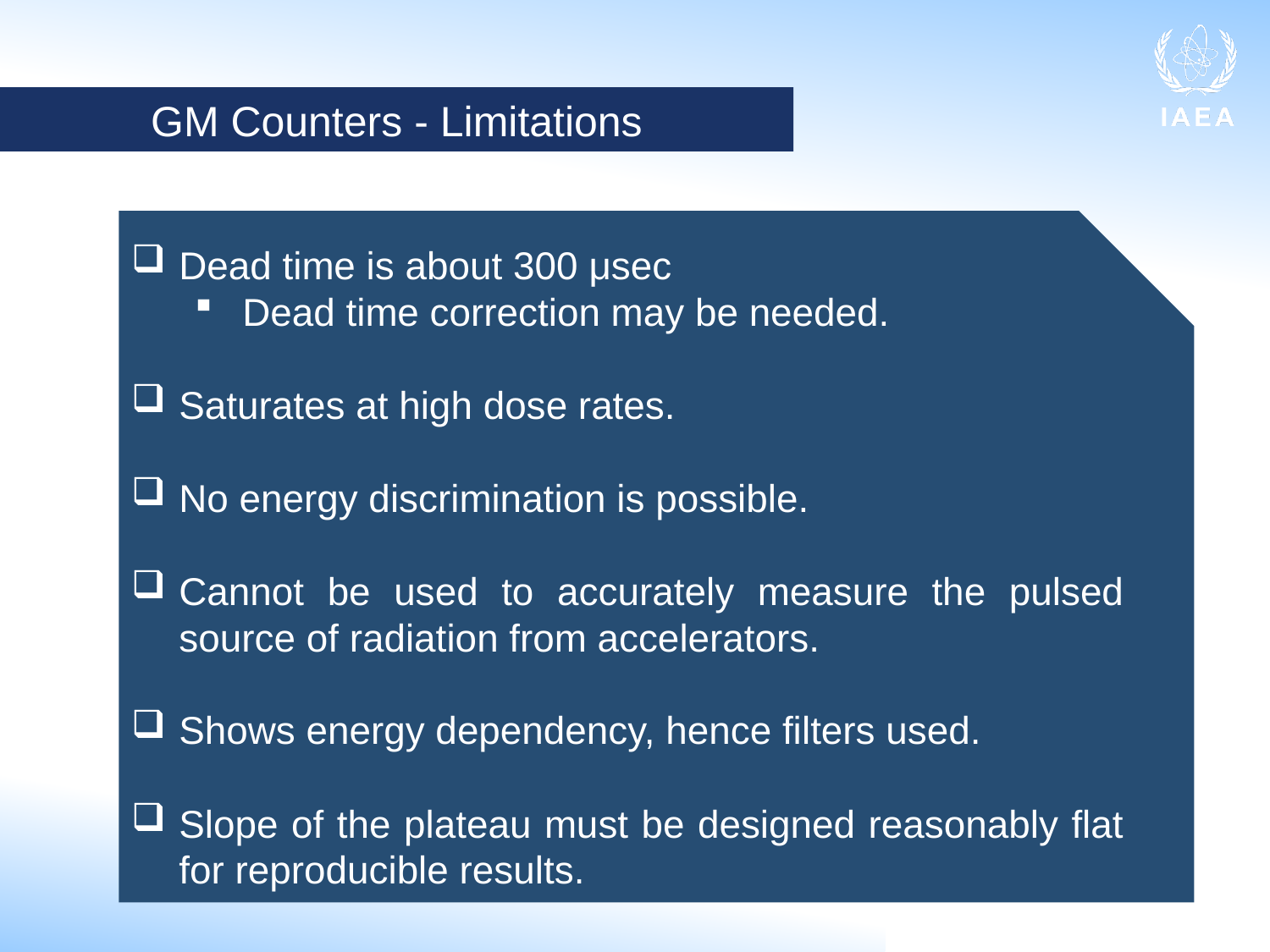

GM Counters - Limitations
Dead time is about 300 μsec
Dead time correction may be needed.

Saturates at high dose rates.

No energy discrimination is possible.

Cannot be used to accurately measure the pulsed source of radiation from accelerators.

Shows energy dependency, hence filters used.

Slope of the plateau must be designed reasonably flat for reproducible results.